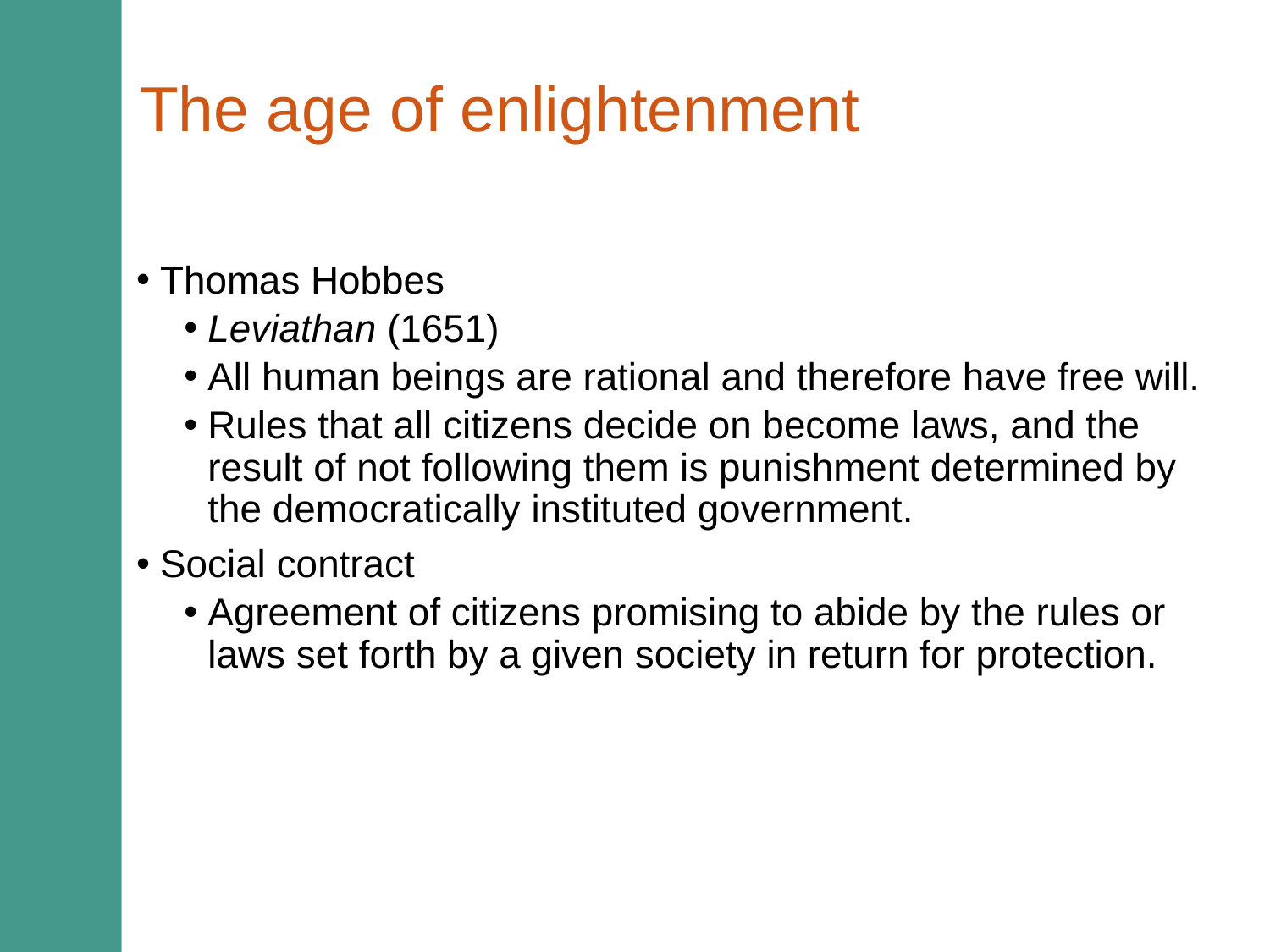

# The age of enlightenment
Thomas Hobbes
Leviathan (1651)
All human beings are rational and therefore have free will.
Rules that all citizens decide on become laws, and the result of not following them is punishment determined by the democratically instituted government.
Social contract
Agreement of citizens promising to abide by the rules or laws set forth by a given society in return for protection.